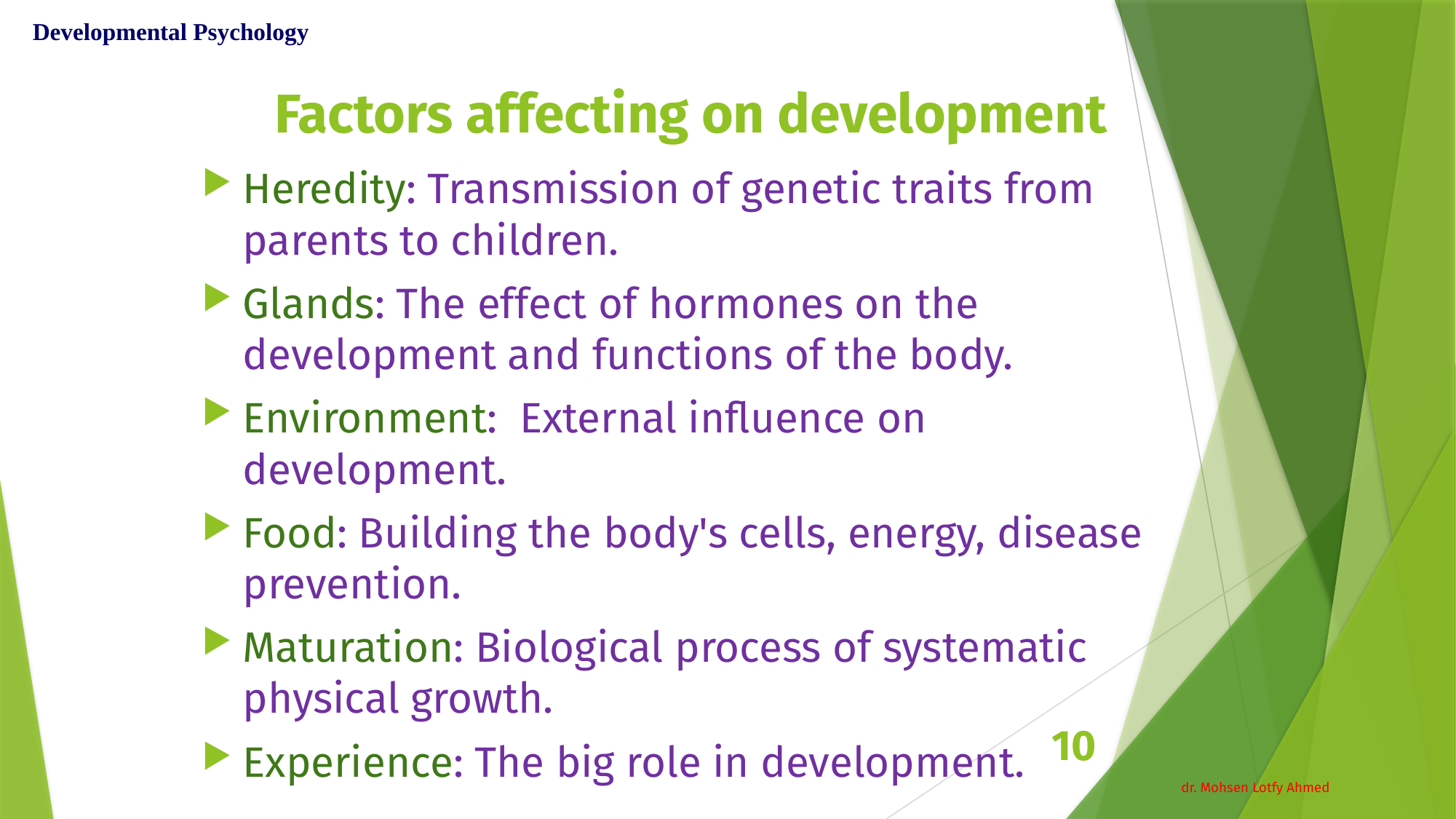

Developmental Psychology
# Factors affecting on development
Heredity: Transmission of genetic traits from parents to children.
Glands: The effect of hormones on the development and functions of the body.
Environment:  External influence on development.
Food: Building the body's cells, energy, disease prevention.
Maturation: Biological process of systematic physical growth.
Experience: The big role in development.
10
dr. Mohsen Lotfy Ahmed